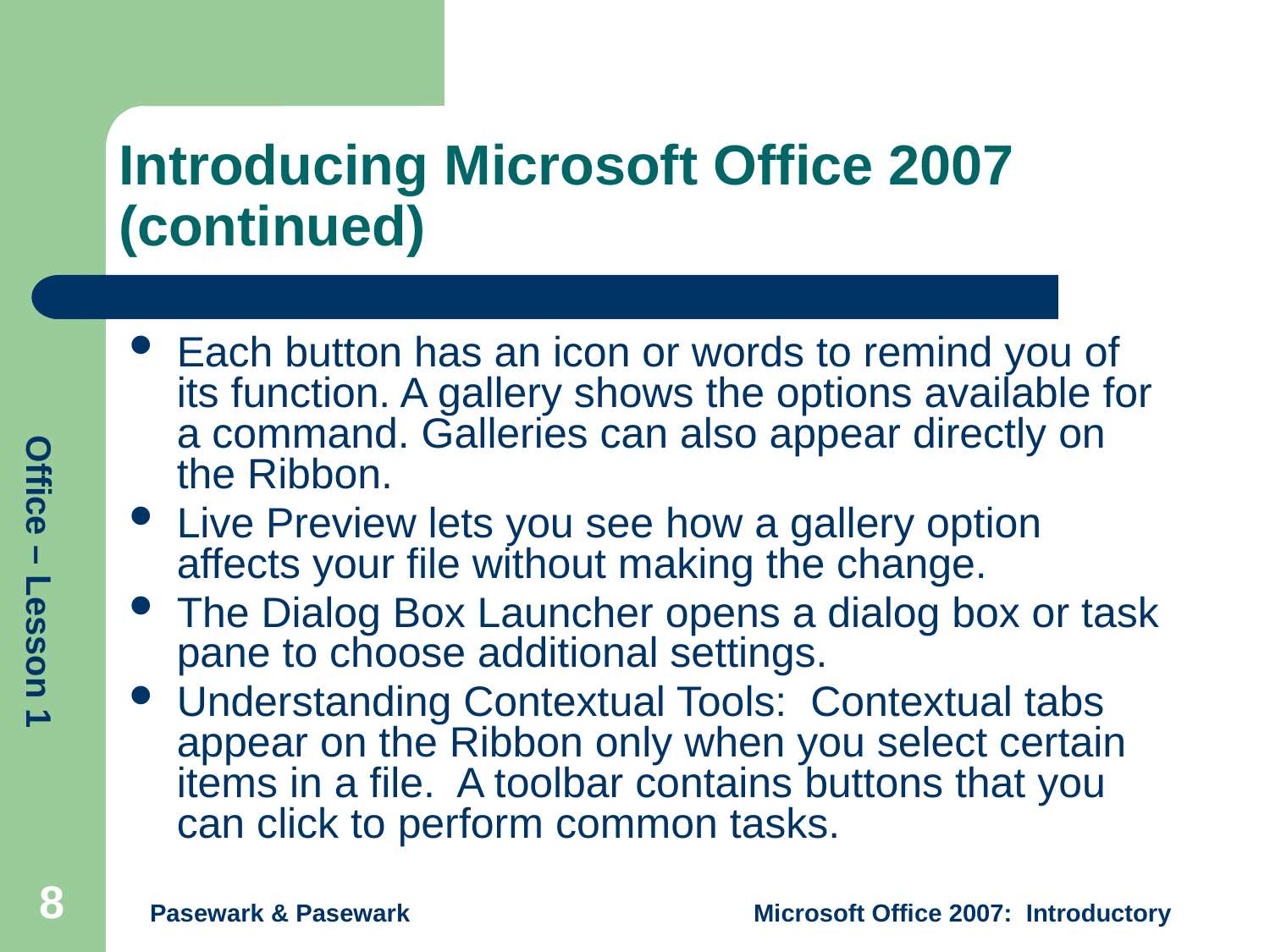

# Introducing Microsoft Office 2007 (continued)
Each button has an icon or words to remind you of its function. A gallery shows the options available for a command. Galleries can also appear directly on the Ribbon.
Live Preview lets you see how a gallery option affects your file without making the change.
The Dialog Box Launcher opens a dialog box or task pane to choose additional settings.
Understanding Contextual Tools:  Contextual tabs appear on the Ribbon only when you select certain items in a file.  A toolbar contains buttons that you can click to perform common tasks.

8
Pasewark & Pasewark
Microsoft Office 2007:  Introductory